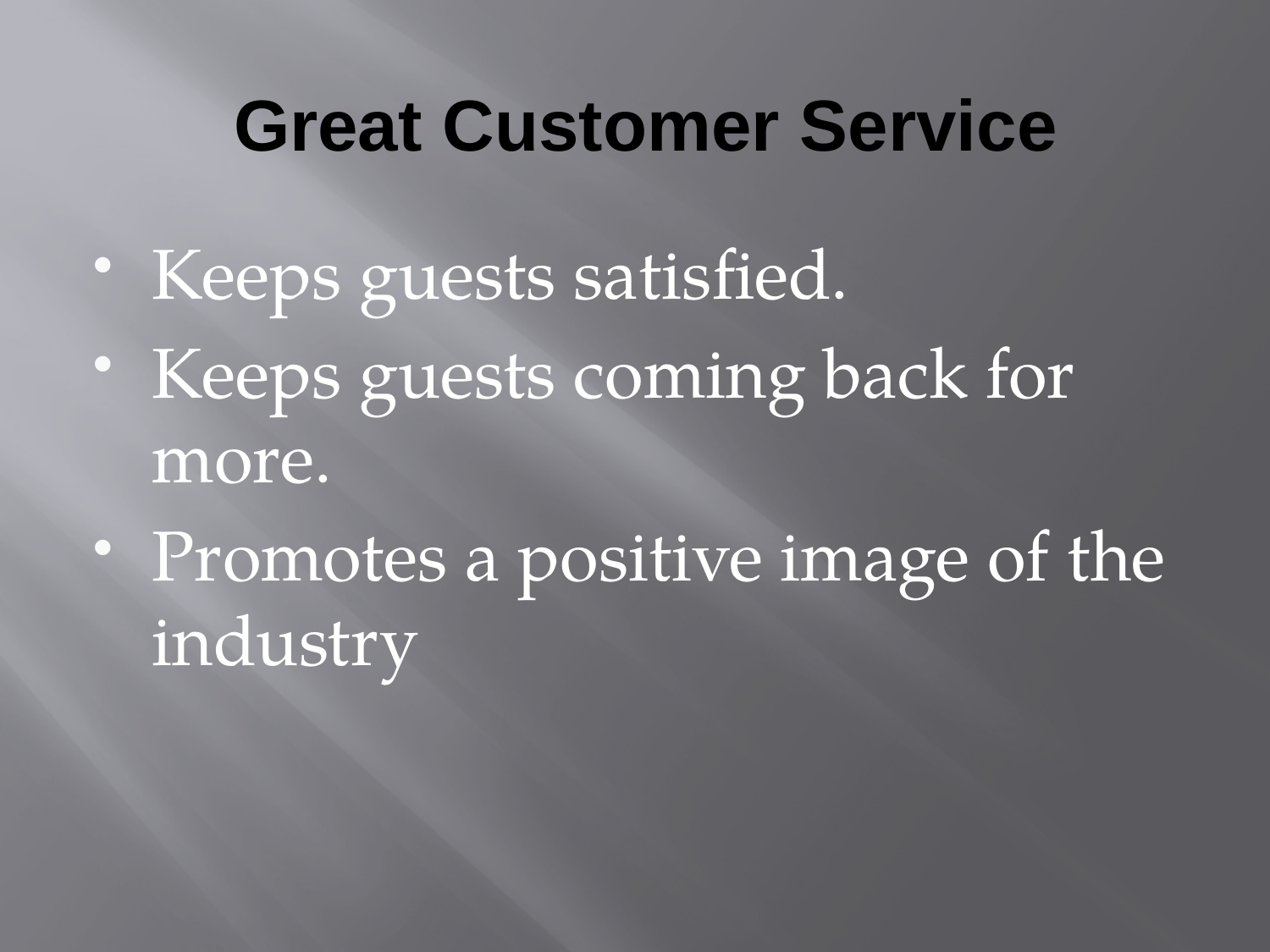

# Great Customer Service
Keeps guests satisfied.
Keeps guests coming back for more.
Promotes a positive image of the industry